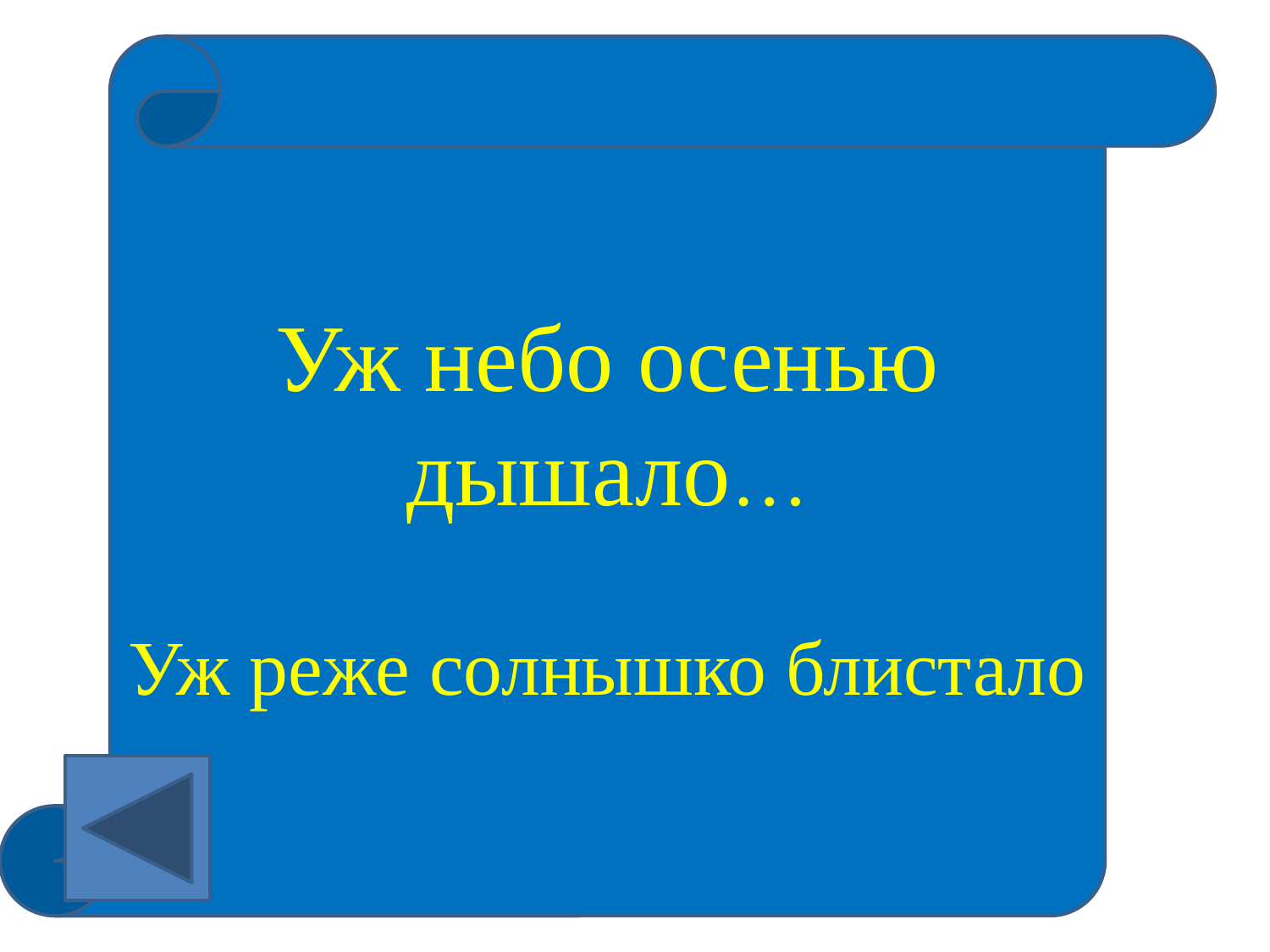

Уж небо осенью дышало…

Уж реже солнышко блистало
#